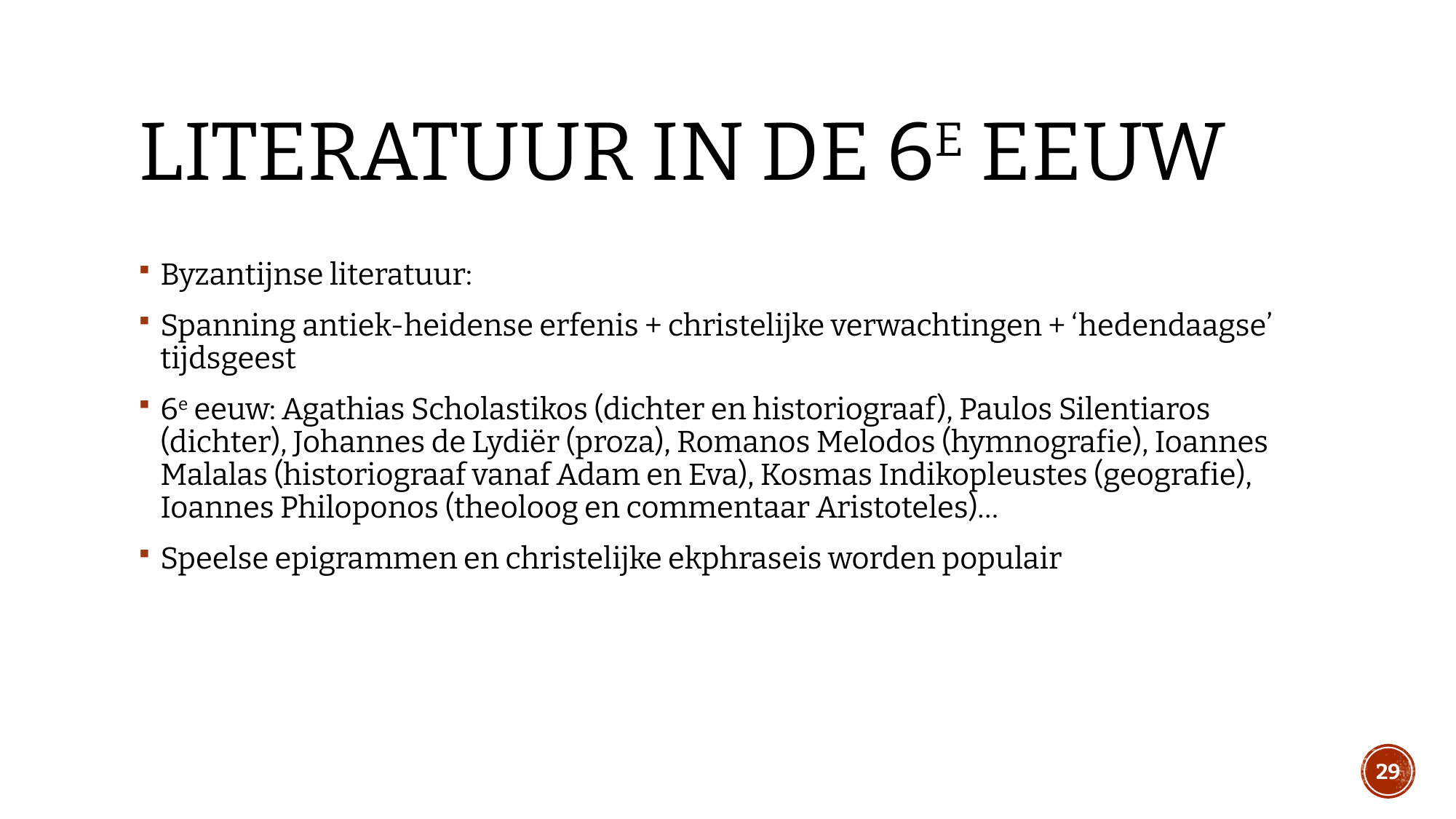

# Literatuur in de 6e eeuw
Byzantijnse literatuur:
Spanning antiek-heidense erfenis + christelijke verwachtingen + ‘hedendaagse’ tijdsgeest
6e eeuw: Agathias Scholastikos (dichter en historiograaf), Paulos Silentiaros (dichter), Johannes de Lydiër (proza), Romanos Melodos (hymnografie), Ioannes Malalas (historiograaf vanaf Adam en Eva), Kosmas Indikopleustes (geografie), Ioannes Philoponos (theoloog en commentaar Aristoteles)…
Speelse epigrammen en christelijke ekphraseis worden populair
29